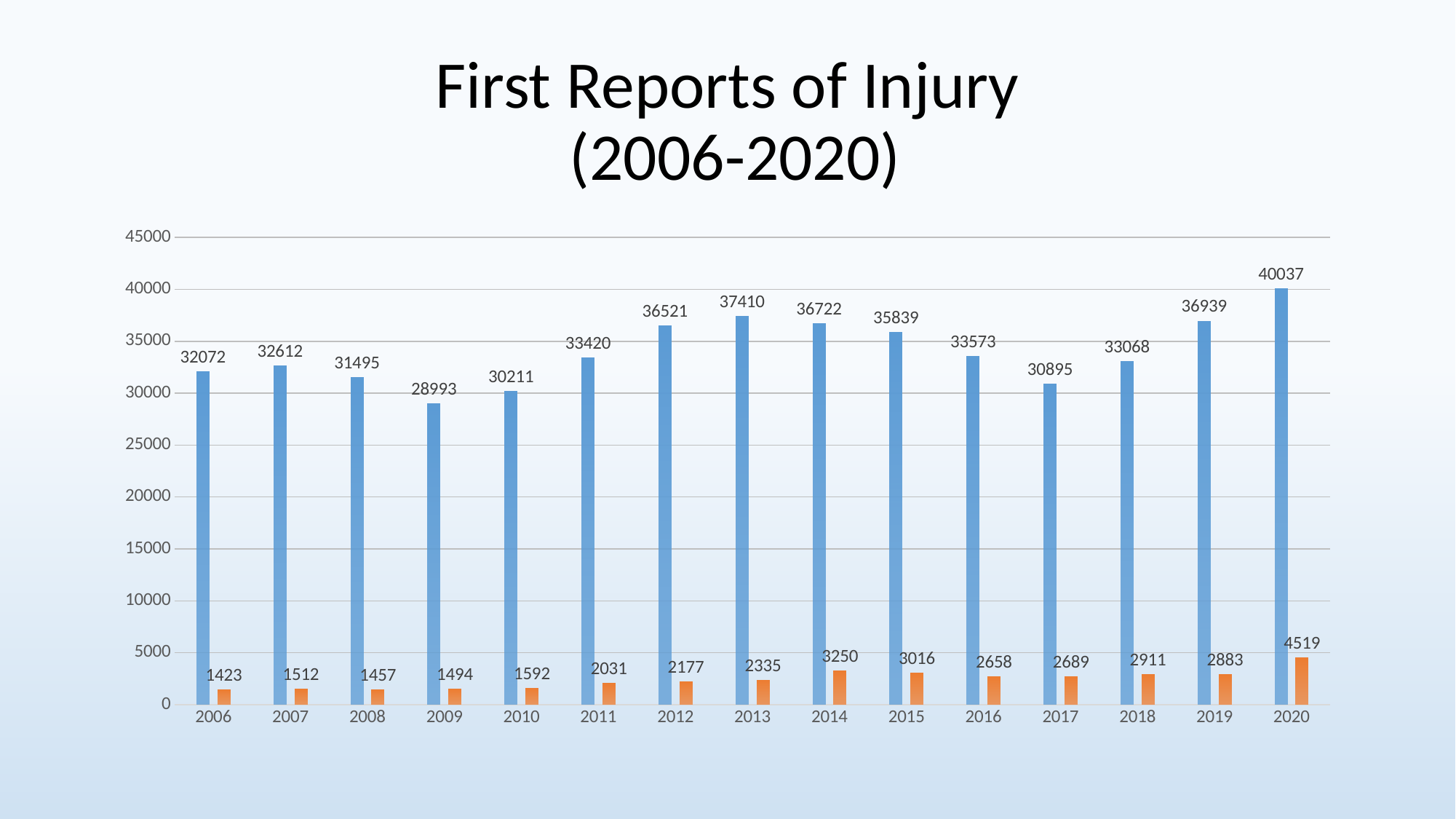

# First Reports of Injury (2006-2020)

### Chart

| Category | Total FROIS | Local Government |
|---|---|---|
| 2006 | 32072.0 | 1423.0 |
| 2007 | 32612.0 | 1512.0 |
| 2008 | 31495.0 | 1457.0 |
| 2009 | 28993.0 | 1494.0 |
| 2010 | 30211.0 | 1592.0 |
| 2011 | 33420.0 | 2031.0 |
| 2012 | 36521.0 | 2177.0 |
| 2013 | 37410.0 | 2335.0 |
| 2014 | 36722.0 | 3250.0 |
| 2015 | 35839.0 | 3016.0 |
| 2016 | 33573.0 | 2658.0 |
| 2017 | 30895.0 | 2689.0 |
| 2018 | 33068.0 | 2911.0 |
| 2019 | 36939.0 | 2883.0 |
| 2020 | 40037.0 | 4519.0 |